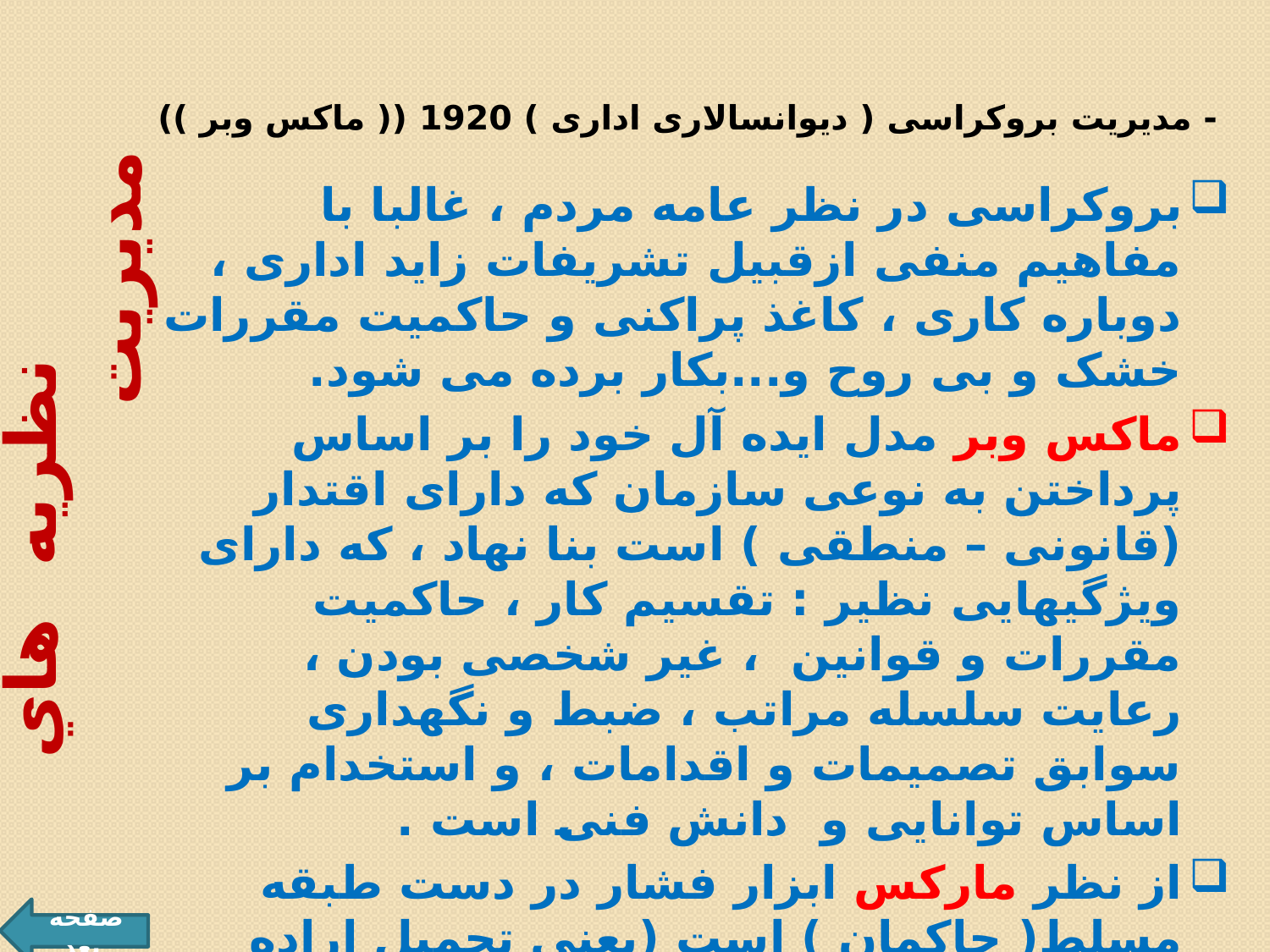

# - مدیریت بروكراسی ( دیوانسالاری اداری ) 1920 (( ماکس وبر ))
بروكراسی در نظر عامه مردم ، غالبا با مفاهیم منفی ازقبیل تشریفات زاید اداری ، دوباره کاری ، کاغذ پراکنی و حاکمیت مقررات خشک و بی روح و...بکار برده می شود.
ماكس وبر مدل ایده آل خود را بر اساس پرداختن به نوعی سازمان که دارای اقتدار (قانونی – منطقی ) است بنا نهاد ، که دارای ویژگیهایی نظیر : تقسیم کار ، حاکمیت مقررات و قوانین  ، غیر شخصی بودن ، رعایت سلسله مراتب ، ضبط و نگهداری سوابق تصمیمات و اقدامات ، و استخدام بر اساس توانایی و  دانش فنی است .
از نظر ماركس ابزار فشار در دست طبقه مسلط( حاکمان ) است (یعنی تحمیل اراده انسان  بر رفتار اشخاص)که او سه نوع مشروعیت برای اعمال اقتدار خویش  تشخیص می‌دهد كه هر یك با شكل معینی از دستگاه اداری تطابق دارد
    نظريه هاي مديريت
صفحه  بعد